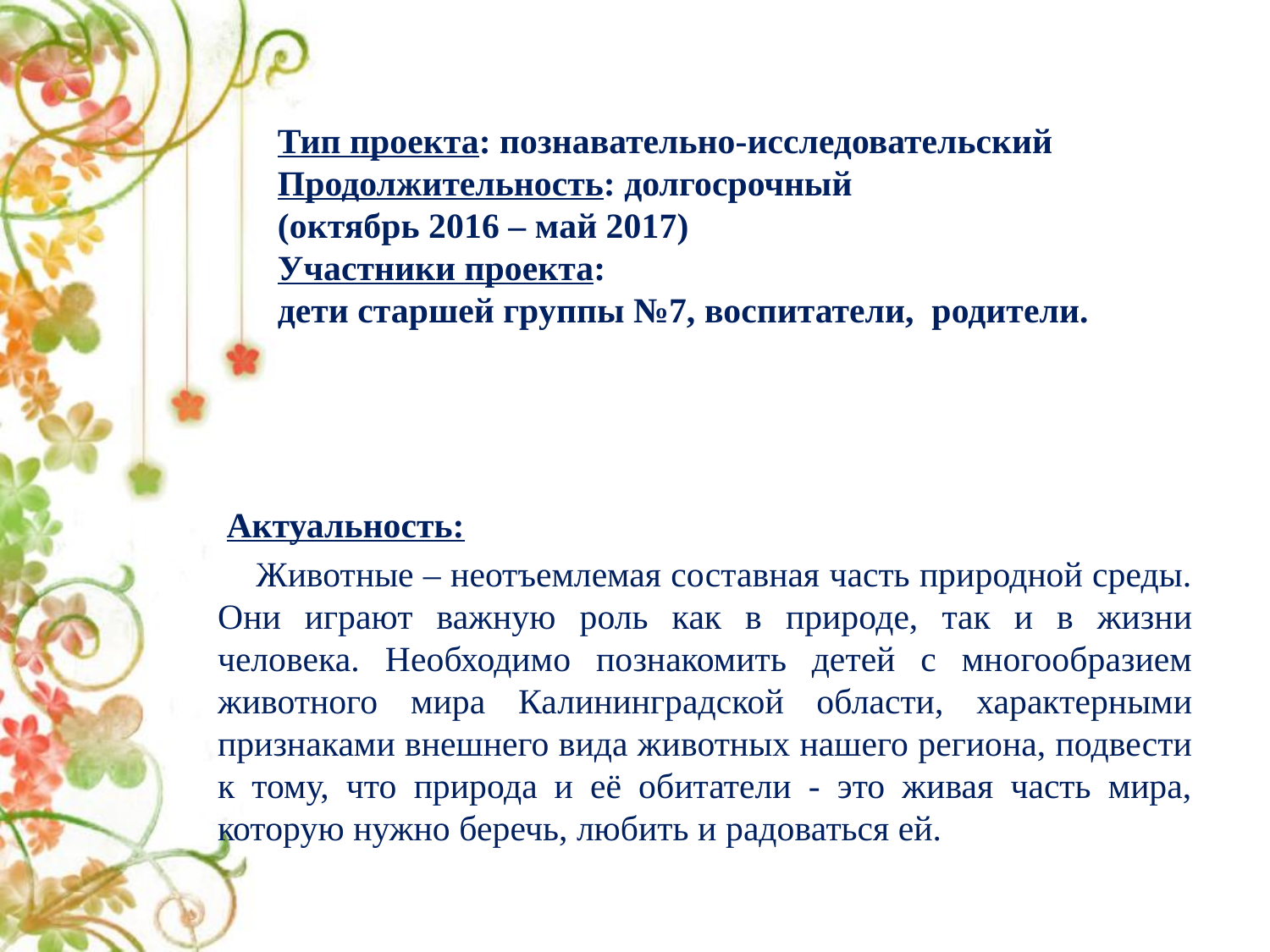

# Тип проекта: познавательно-исследовательский Продолжительность: долгосрочный (октябрь 2016 – май 2017) Участники проекта: дети старшей группы №7, воспитатели,  родители.
 Актуальность:
    Животные – неотъемлемая составная часть природной среды. Они играют важную роль как в природе, так и в жизни человека. Необходимо познакомить детей с многообразием животного мира Калининградской области, характерными признаками внешнего вида животных нашего региона, подвести к тому, что природа и её обитатели - это живая часть мира, которую нужно беречь, любить и радоваться ей.